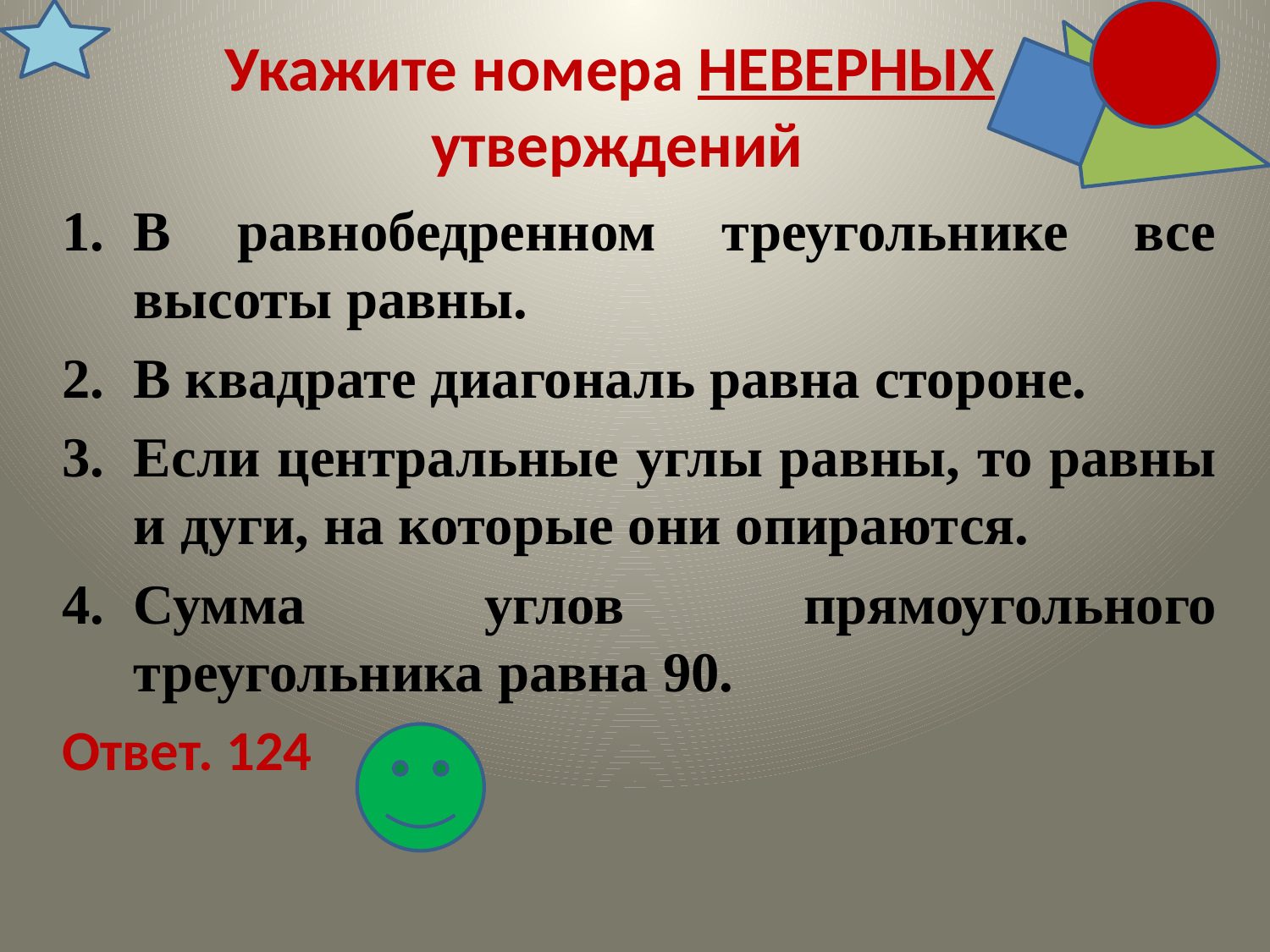

# Укажите номера НЕВЕРНЫХ  утверждений

В равнобедренном треугольнике все высоты равны.
В квадрате диагональ равна стороне.
Если центральные углы равны, то равны и дуги, на которые они опираются.
Сумма углов прямоугольного треугольника равна 90.
Ответ. 124